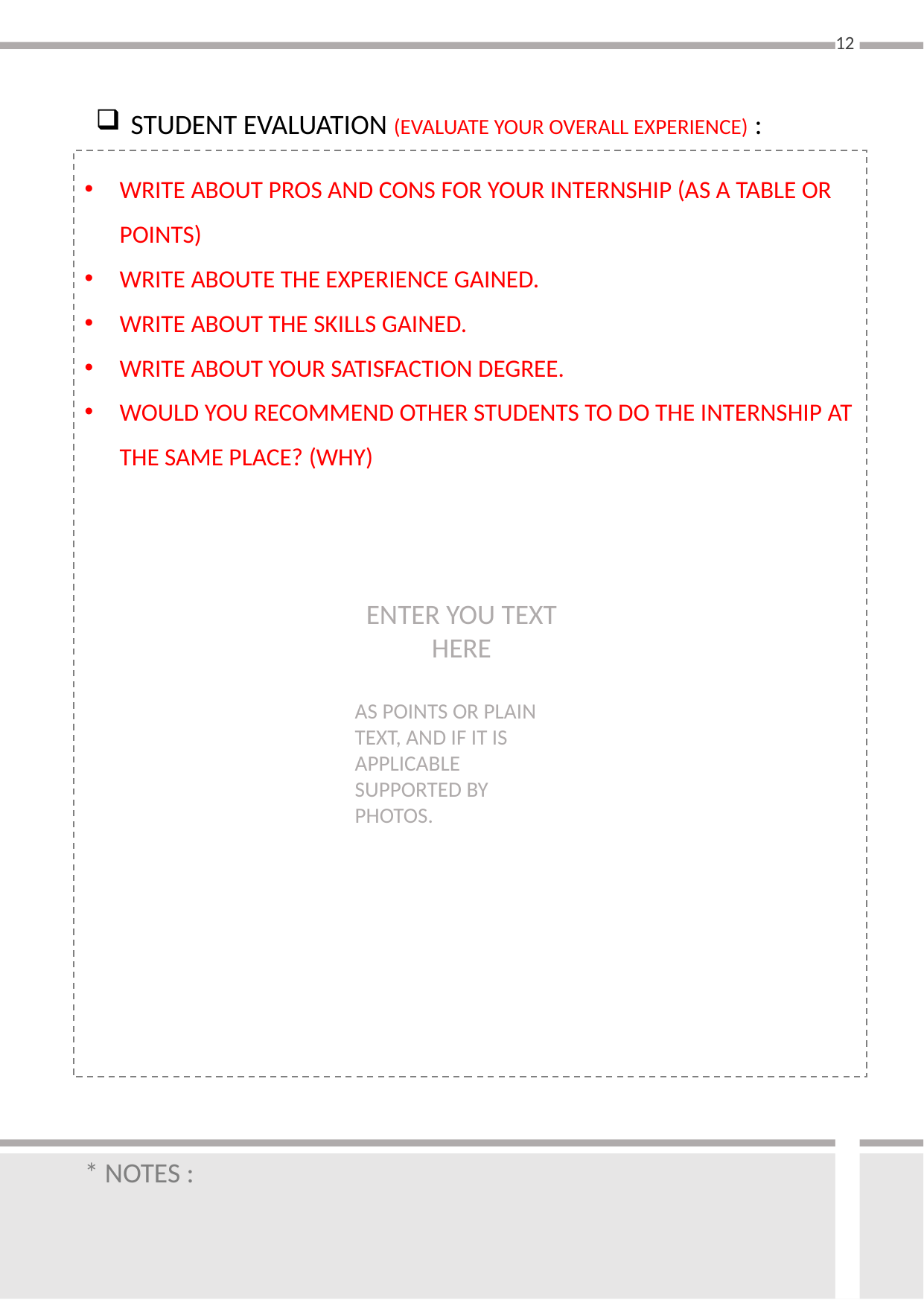

12

STUDENT EVALUATION (EVALUATE YOUR OVERALL EXPERIENCE) :

WRITE ABOUT PROS AND CONS FOR YOUR INTERNSHIP (AS A TABLE OR POINTS)
WRITE ABOUTE THE EXPERIENCE GAINED.
WRITE ABOUT THE SKILLS GAINED.
WRITE ABOUT YOUR SATISFACTION DEGREE.
WOULD YOU RECOMMEND OTHER STUDENTS TO DO THE INTERNSHIP AT THE SAME PLACE? (WHY)
ENTER YOU TEXT HERE

AS POINTS OR PLAIN TEXT, AND IF IT IS APPLICABLE SUPPORTED BY PHOTOS.

* NOTES :